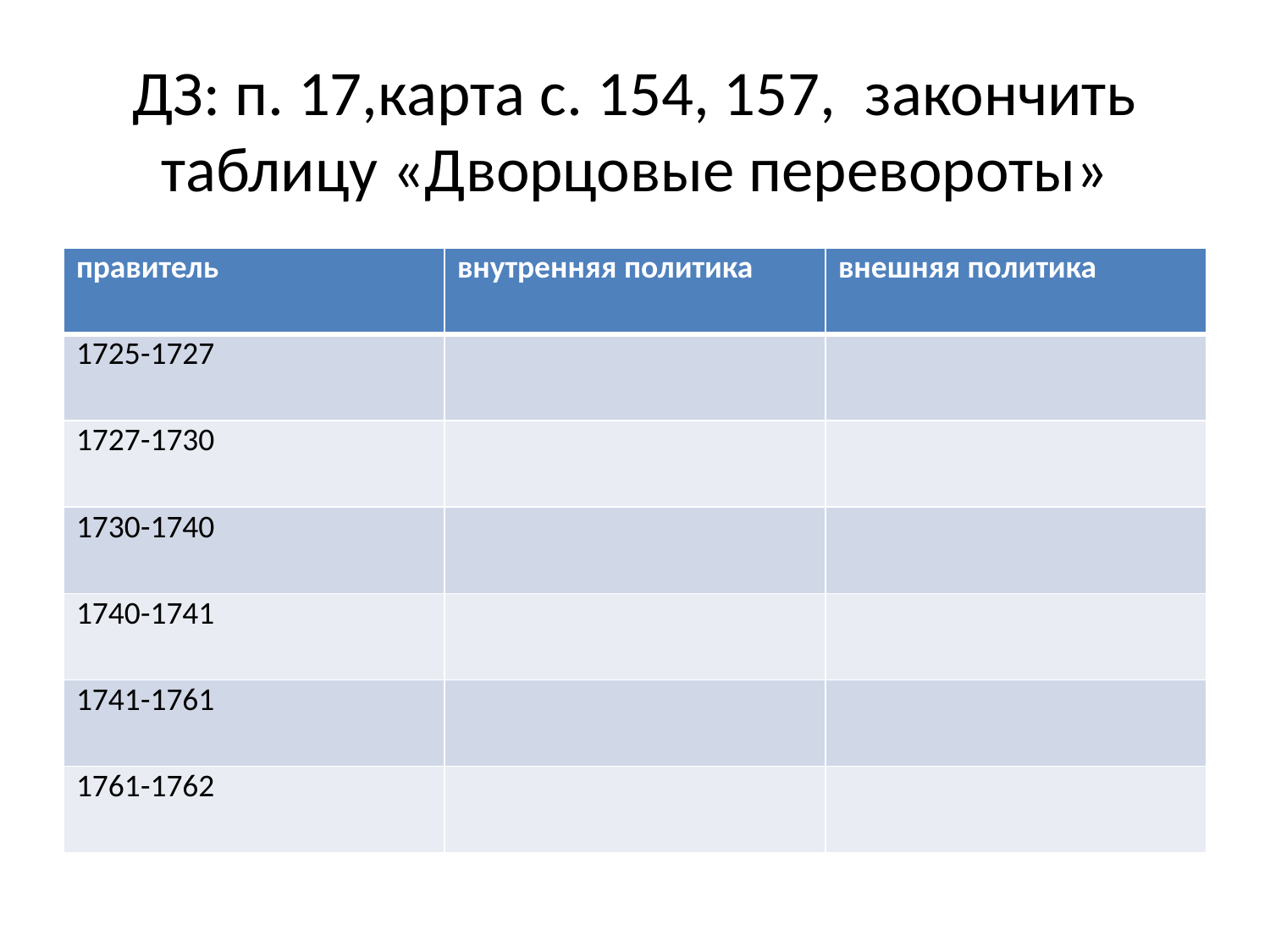

# ДЗ: п. 17,карта с. 154, 157,  закончить таблицу «Дворцовые перевороты»
| правитель | внутренняя политика | внешняя политика |
| --- | --- | --- |
| 1725-1727 |  |  |
| 1727-1730 |  |  |
| 1730-1740 |  |  |
| 1740-1741 |  |  |
| 1741-1761 |  |  |
| 1761-1762 |  |  |